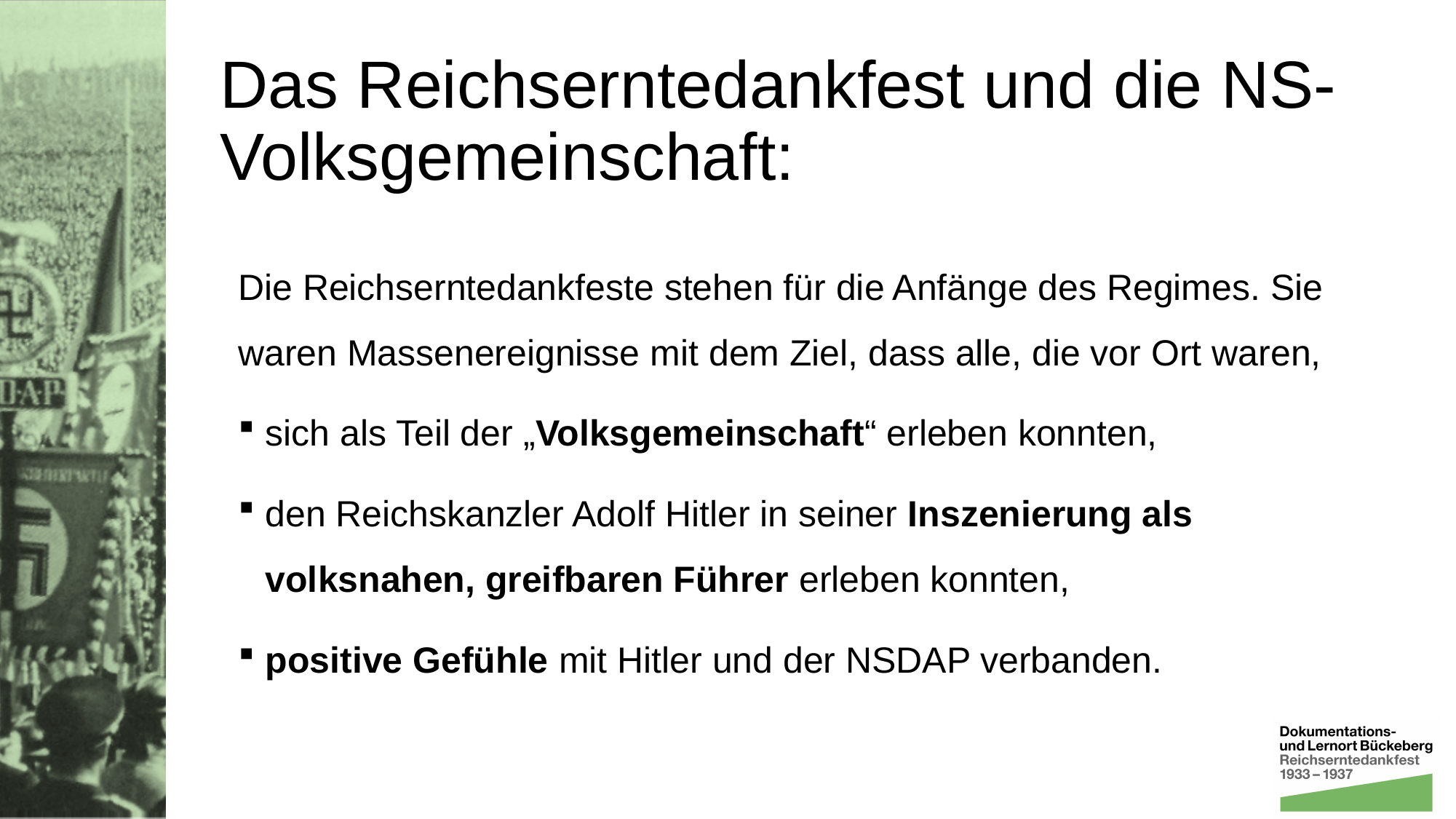

# Das Reichserntedankfest und die NS-Volksgemeinschaft:
Die Reichserntedankfeste stehen für die Anfänge des Regimes. Sie waren Massenereignisse mit dem Ziel, dass alle, die vor Ort waren,
sich als Teil der „Volksgemeinschaft“ erleben konnten,
den Reichskanzler Adolf Hitler in seiner Inszenierung als volksnahen, greifbaren Führer erleben konnten,
positive Gefühle mit Hitler und der NSDAP verbanden.